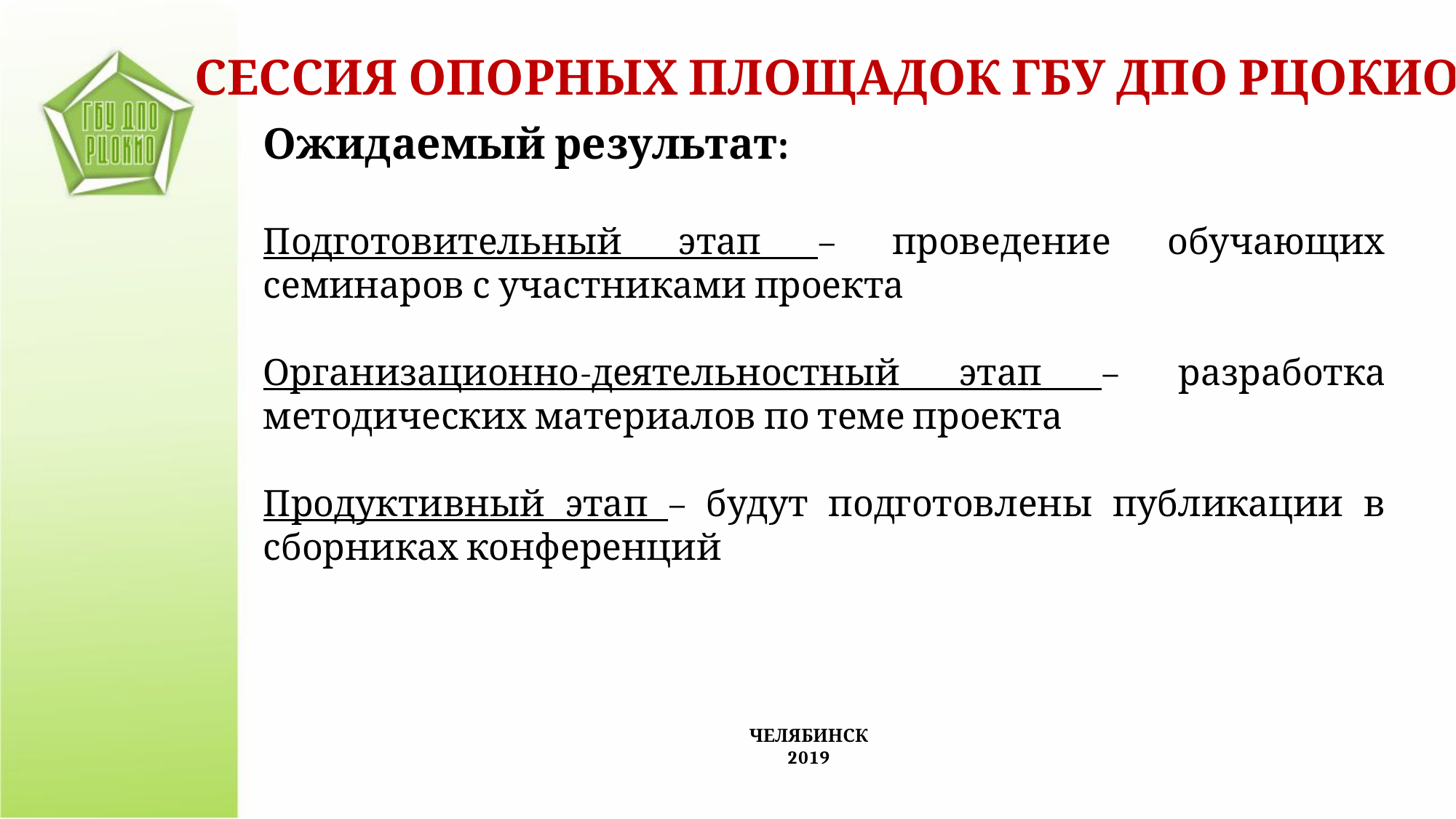

СЕССИЯ ОПОРНЫХ ПЛОЩАДОК ГБУ ДПО РЦОКИО
Ожидаемый результат:

Подготовительный этап – проведение обучающих семинаров с участниками проекта

Организационно-деятельностный этап – разработка методических материалов по теме проекта

Продуктивный этап – будут подготовлены публикации в сборниках конференций

ЧЕЛЯБИНСК
2019